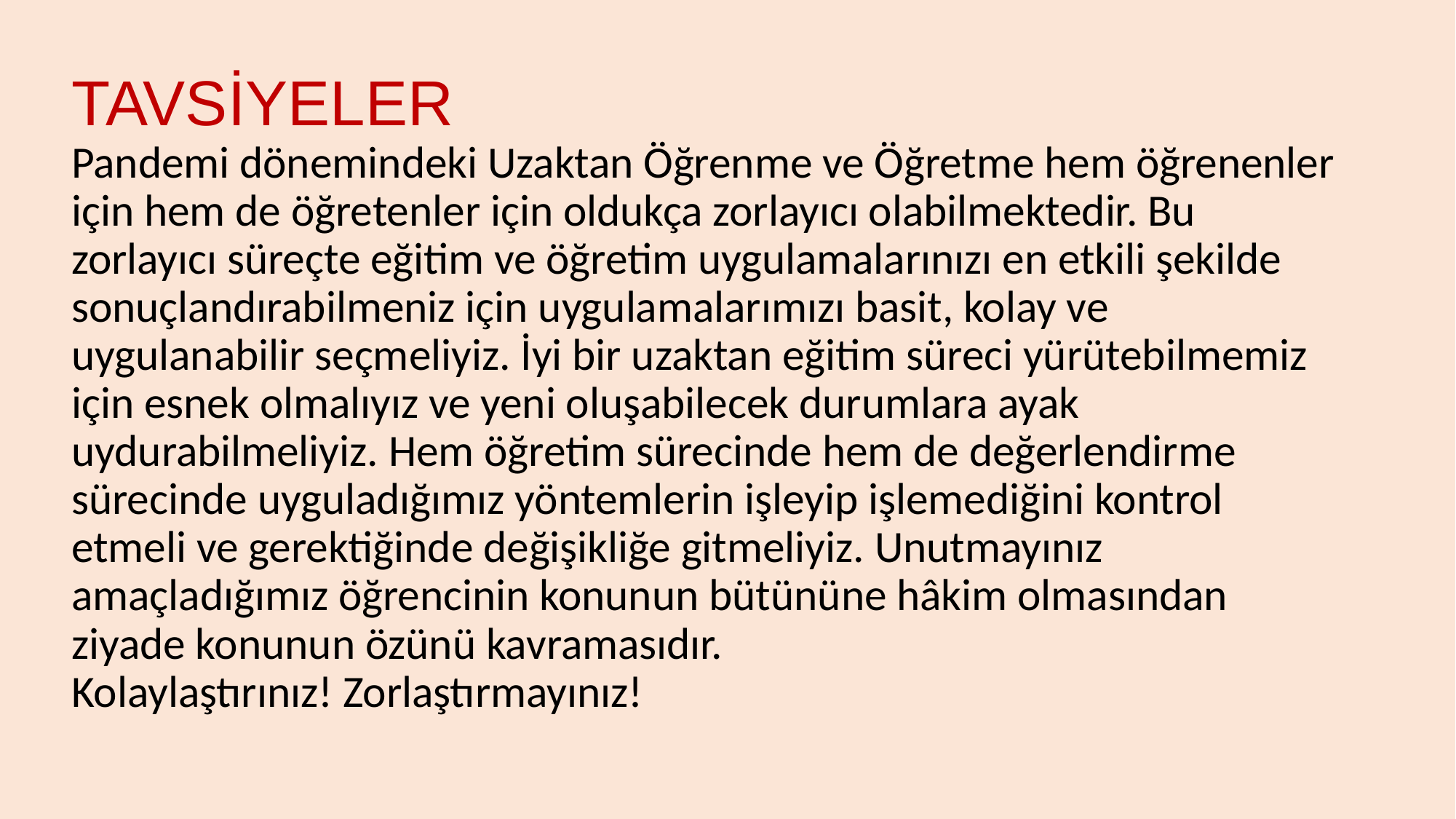

# TAVSİYELER Pandemi dönemindeki Uzaktan Öğrenme ve Öğretme hem öğrenenler için hem de öğretenler için oldukça zorlayıcı olabilmektedir. Bu zorlayıcı süreçte eğitim ve öğretim uygulamalarınızı en etkili şekilde sonuçlandırabilmeniz için uygulamalarımızı basit, kolay ve uygulanabilir seçmeliyiz. İyi bir uzaktan eğitim süreci yürütebilmemiz için esnek olmalıyız ve yeni oluşabilecek durumlara ayak uydurabilmeliyiz. Hem öğretim sürecinde hem de değerlendirme sürecinde uyguladığımız yöntemlerin işleyip işlemediğini kontrol etmeli ve gerektiğinde değişikliğe gitmeliyiz. Unutmayınız amaçladığımız öğrencinin konunun bütününe hâkim olmasından ziyade konunun özünü kavramasıdır. Kolaylaştırınız! Zorlaştırmayınız!